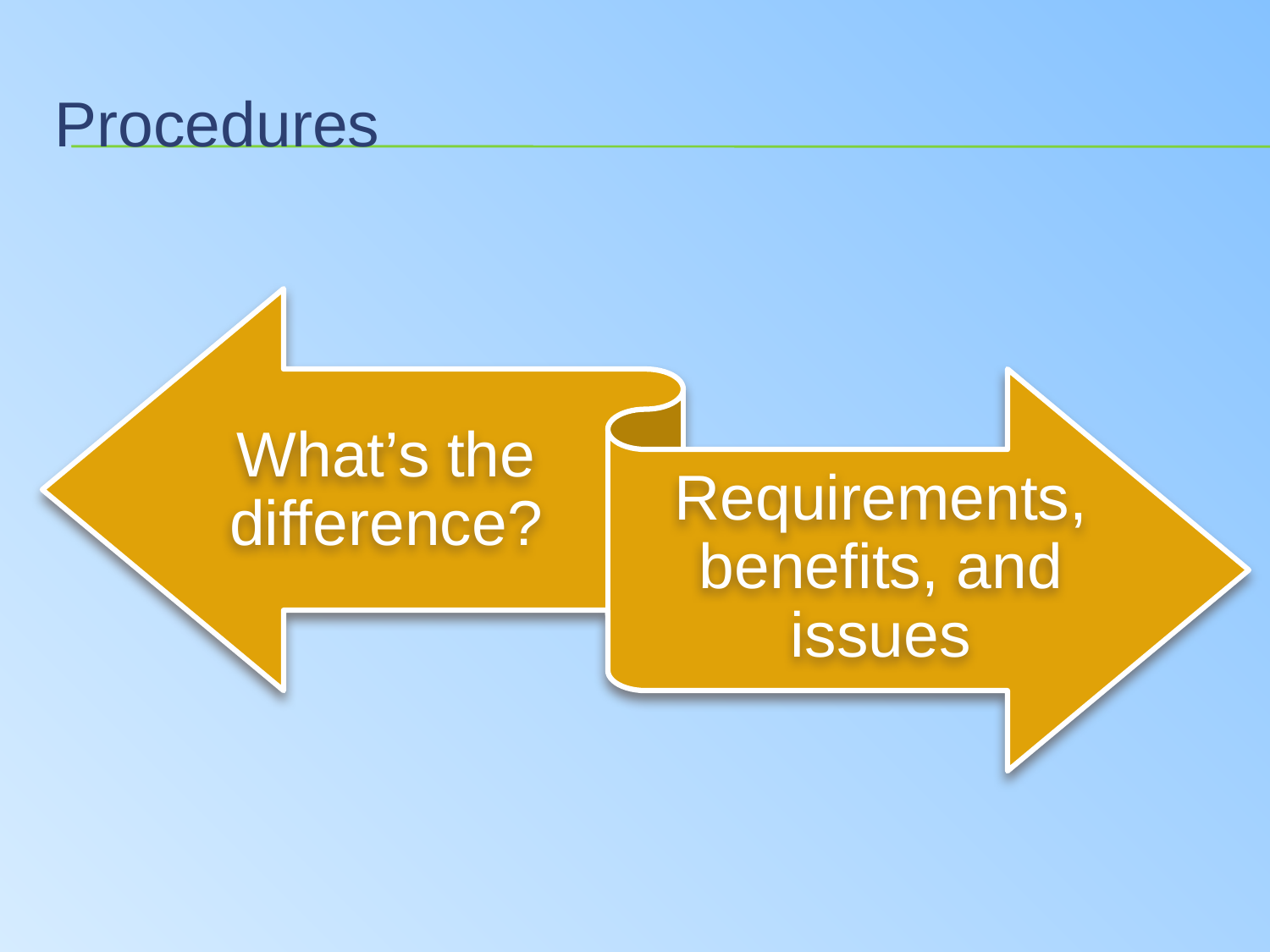

# Procedures
What’s the difference?
Requirements, benefits, and issues